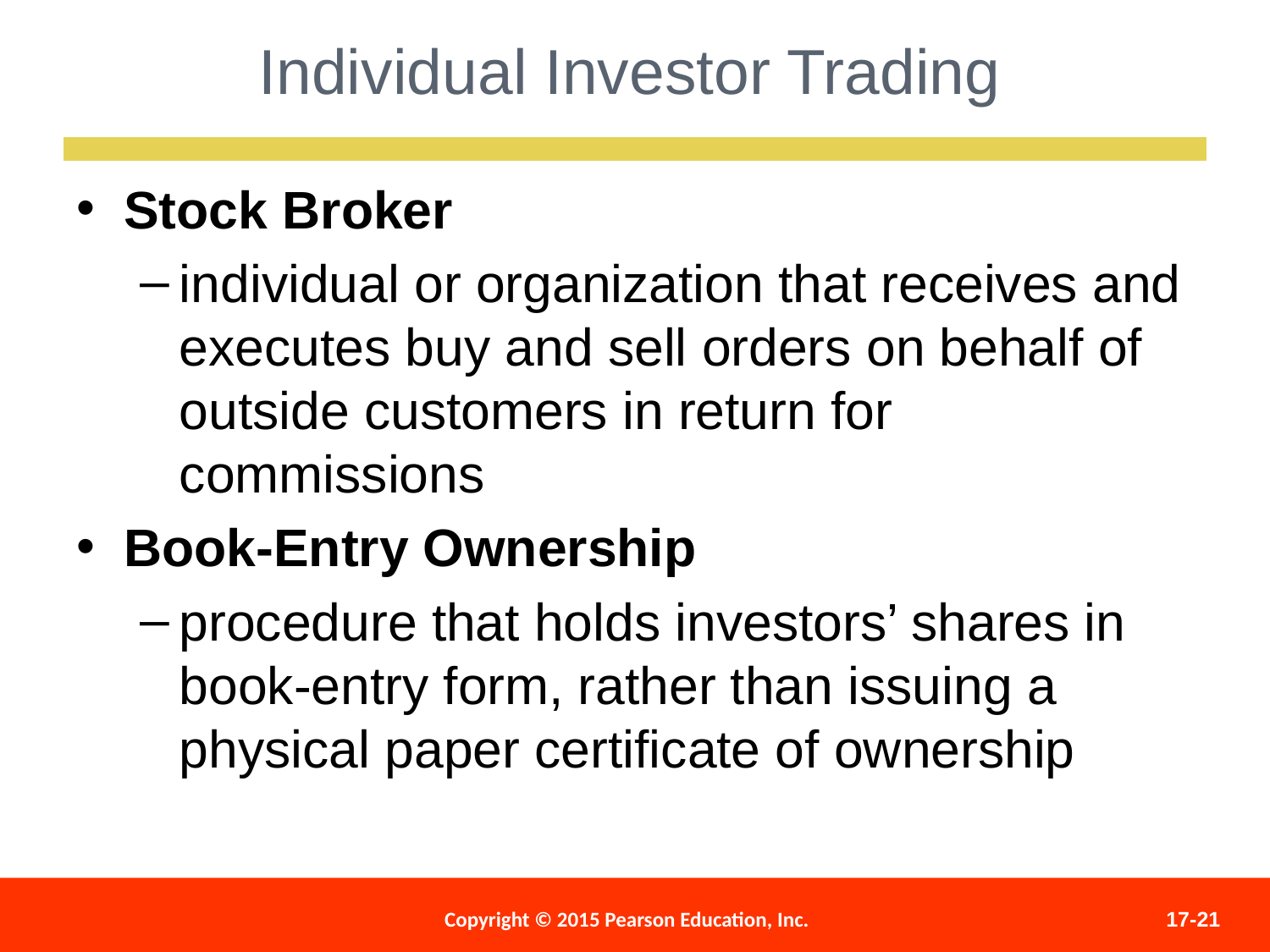

Individual Investor Trading
Stock Broker
individual or organization that receives and executes buy and sell orders on behalf of outside customers in return for commissions
Book-Entry Ownership
procedure that holds investors’ shares in book-entry form, rather than issuing a physical paper certificate of ownership